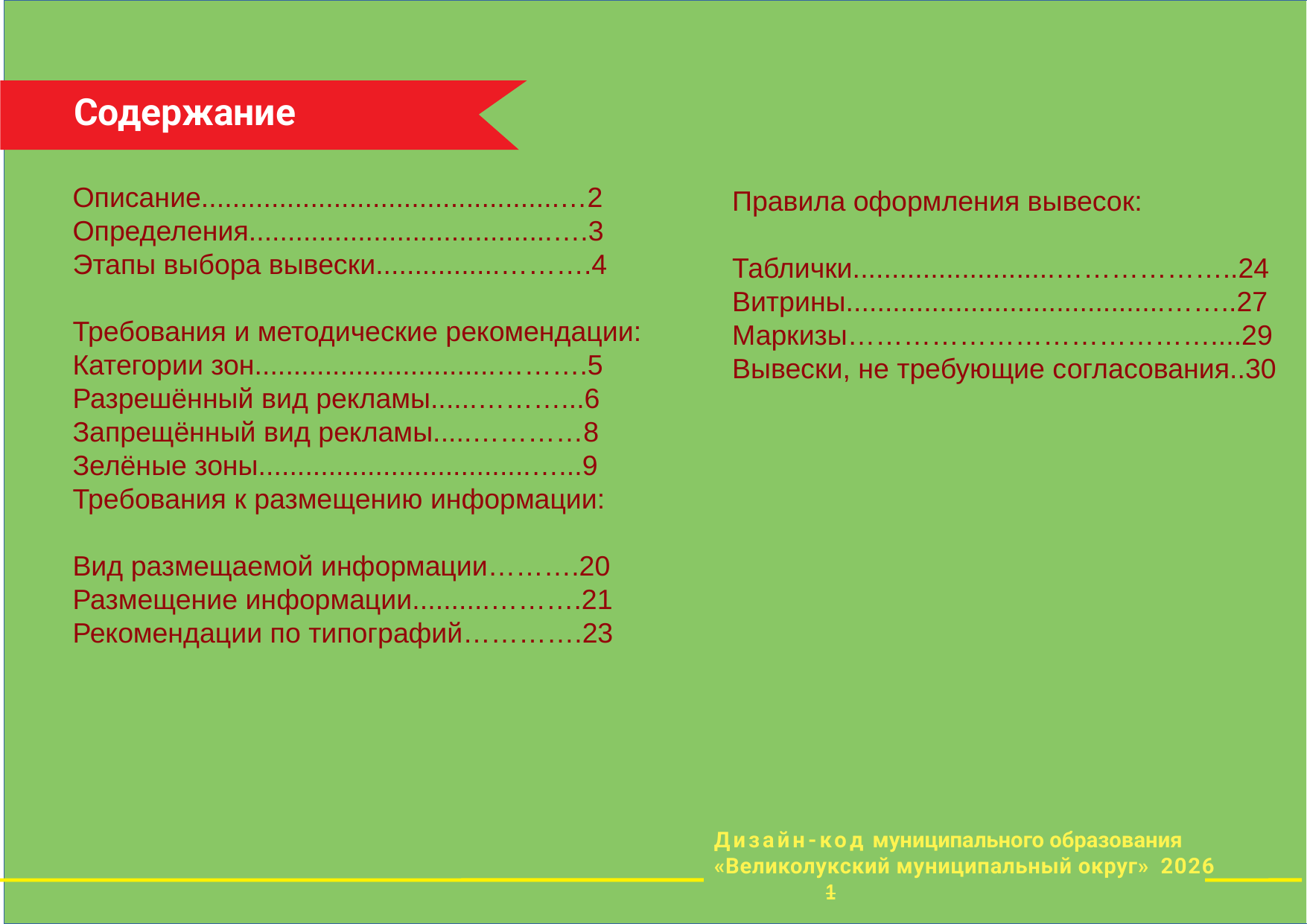

Содержание

Описание..............................................…2
Определения.......................................….3
Этапы выбора вывески................……….4

Требования и методические рекомендации:
Категории зон...............................……….5
Разрешённый вид рекламы......………...6
Запрещённый вид рекламы.....…………8
Зелёные зоны...................................…...9
Требования к размещению информации:

Вид размещаемой информации……….20
Размещение информации..........……….21
Рекомендации по типографий………….23

Правила оформления вывесок:

Таблички..........................………………..24
Витрины.........................................……..27
Маркизы…………………………………....29
Вывески, не требующие согласования..30
Дизайн-код муниципального образования «Великолукский муниципальный округ»  2026   	1